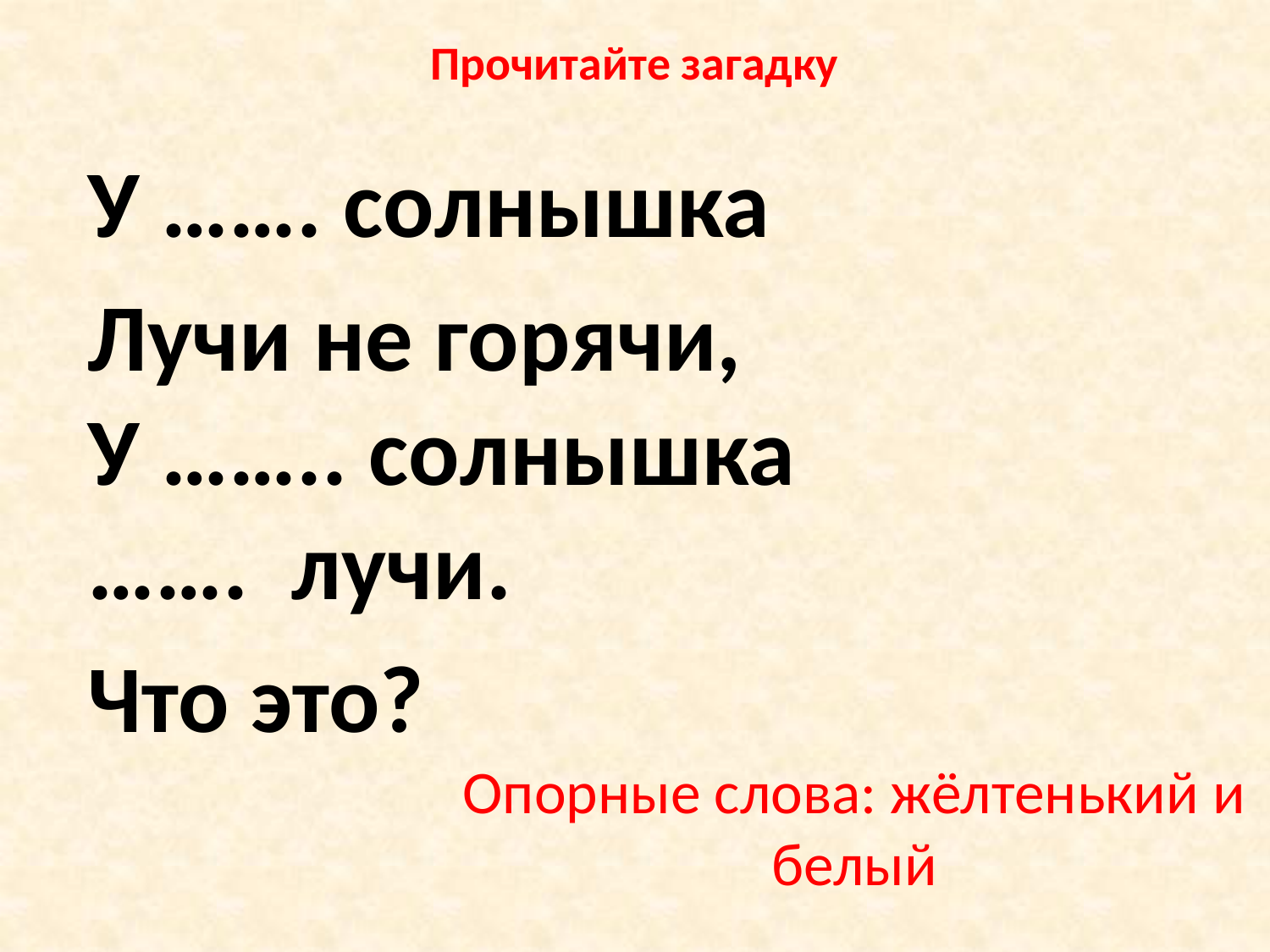

# Прочитайте загадку
У ……. солнышка
Лучи не горячи,
У …….. солнышка
…….  лучи.
Что это?

Опорные слова: жёлтенький и белый